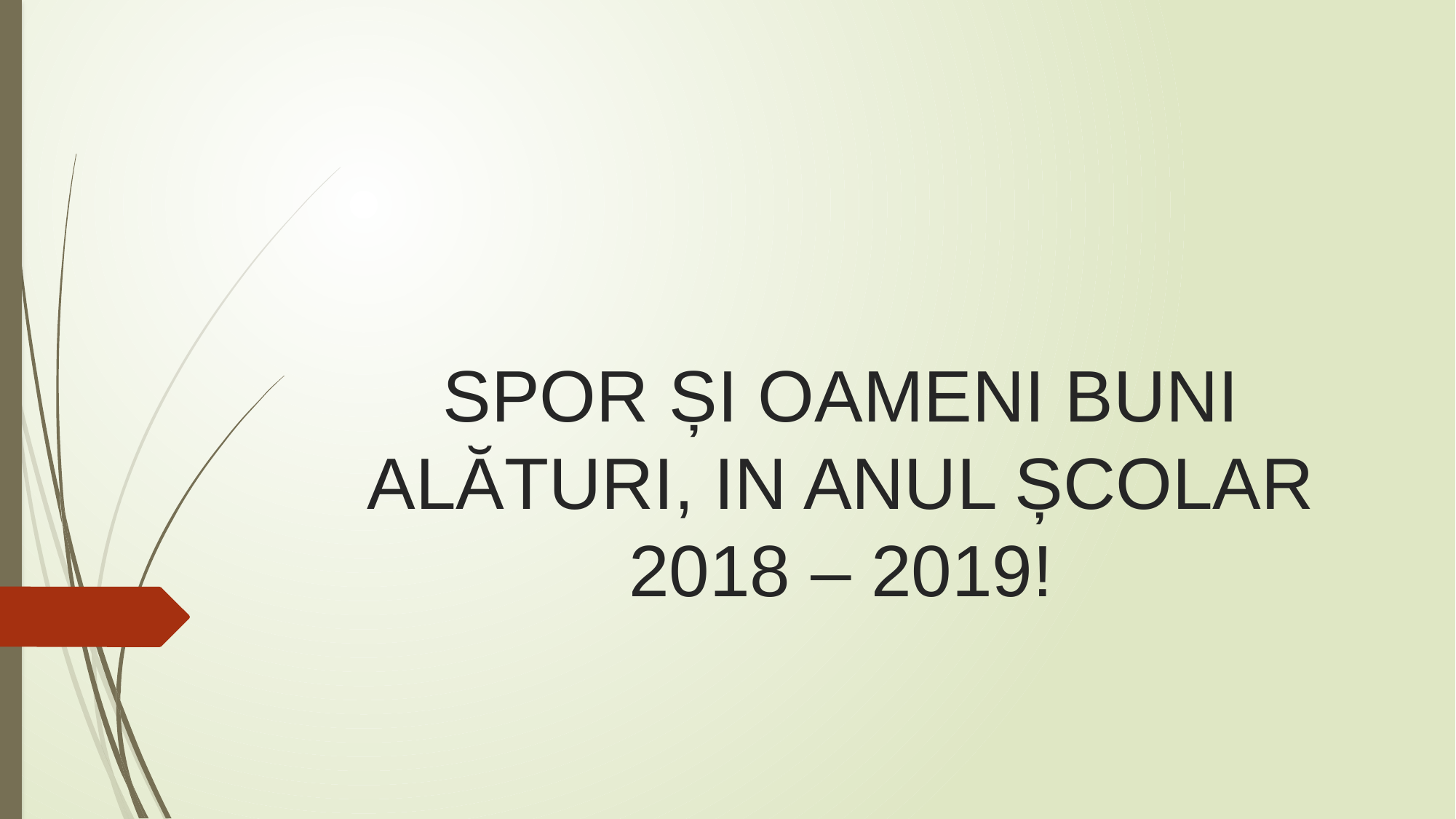

# SPOR ȘI OAMENI BUNI ALĂTURI, IN ANUL ȘCOLAR 2018 – 2019!